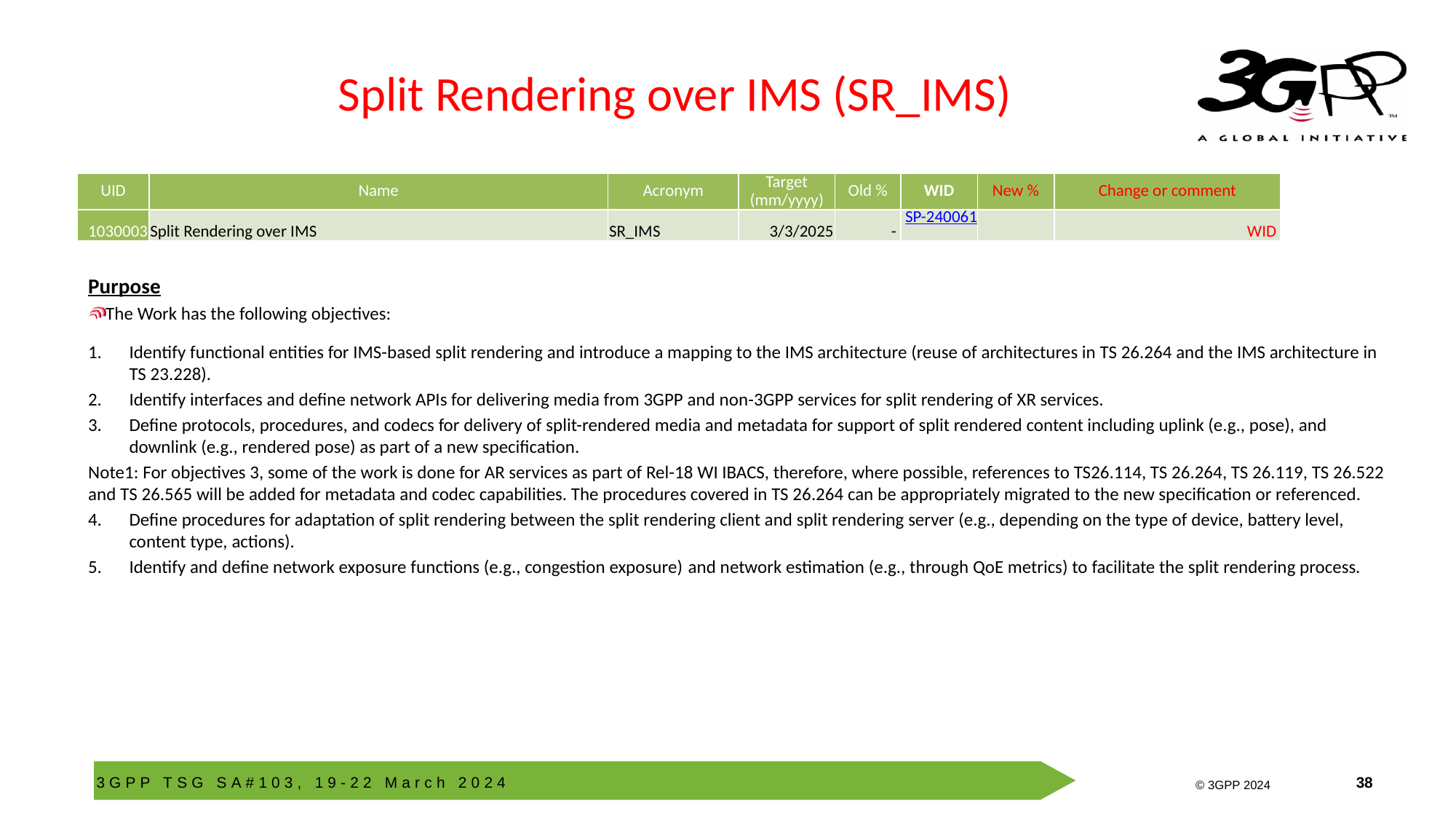

# Split Rendering over IMS (SR_IMS)
| UID | Name | Acronym | Target (mm/yyyy) | Old % | WID | New % | Change or comment |
| --- | --- | --- | --- | --- | --- | --- | --- |
| 1030003 | Split Rendering over IMS | SR\_IMS | 3/3/2025 | - | SP-240061 |  | WID |
Purpose
The Work has the following objectives:
Identify functional entities for IMS-based split rendering and introduce a mapping to the IMS architecture (reuse of architectures in TS 26.264 and the IMS architecture in TS 23.228).
Identify interfaces and define network APIs for delivering media from 3GPP and non-3GPP services for split rendering of XR services.
Define protocols, procedures, and codecs for delivery of split-rendered media and metadata for support of split rendered content including uplink (e.g., pose), and downlink (e.g., rendered pose) as part of a new specification.
Note1: For objectives 3, some of the work is done for AR services as part of Rel-18 WI IBACS, therefore, where possible, references to TS26.114, TS 26.264, TS 26.119, TS 26.522 and TS 26.565 will be added for metadata and codec capabilities. The procedures covered in TS 26.264 can be appropriately migrated to the new specification or referenced.
Define procedures for adaptation of split rendering between the split rendering client and split rendering server (e.g., depending on the type of device, battery level, content type, actions).
Identify and define network exposure functions (e.g., congestion exposure) and network estimation (e.g., through QoE metrics) to facilitate the split rendering process.